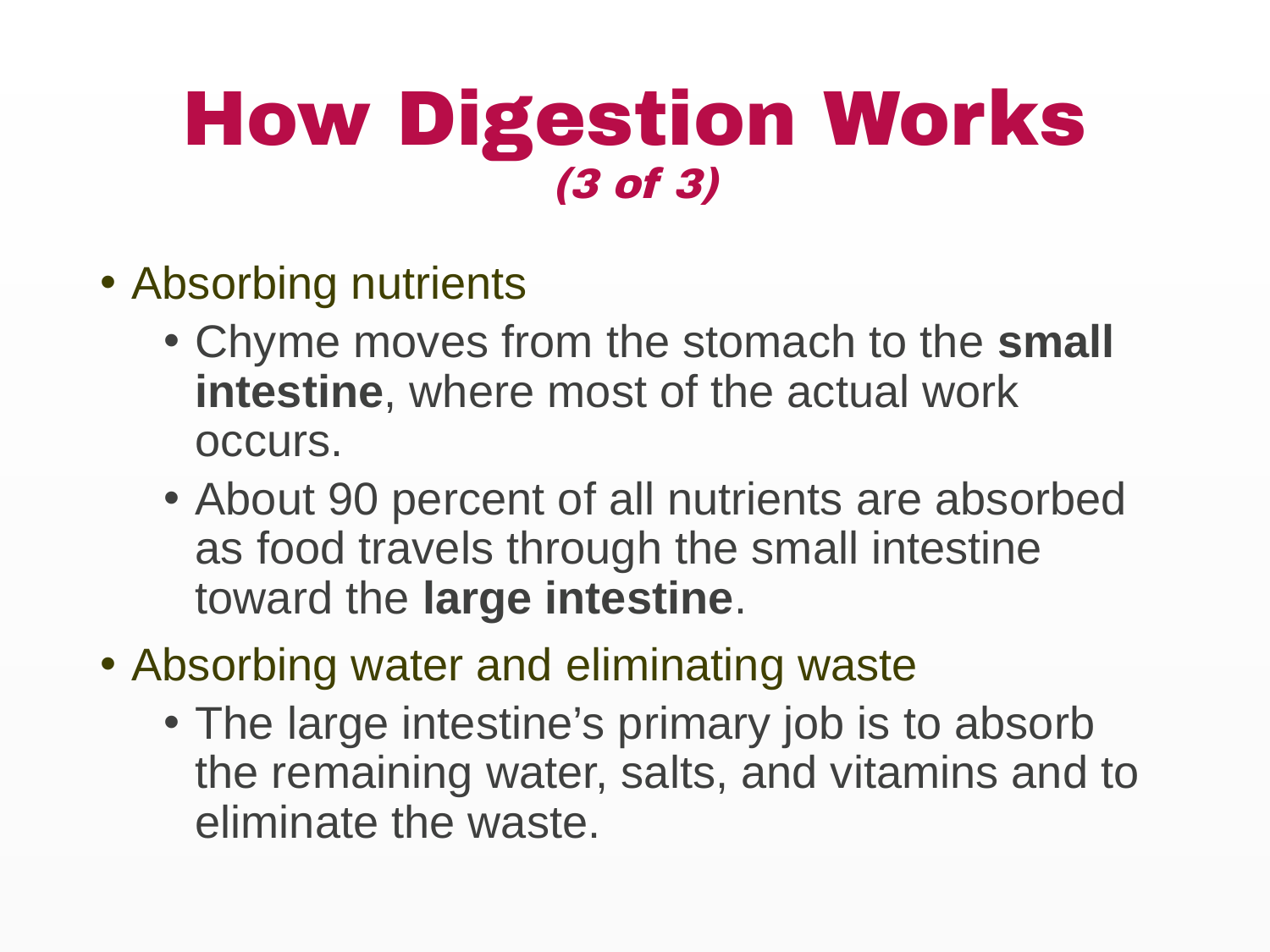

# How Digestion Works (3 of 3)
Absorbing nutrients
Chyme moves from the stomach to the small intestine, where most of the actual work occurs.
About 90 percent of all nutrients are absorbed as food travels through the small intestine toward the large intestine.
Absorbing water and eliminating waste
The large intestine’s primary job is to absorb the remaining water, salts, and vitamins and to eliminate the waste.